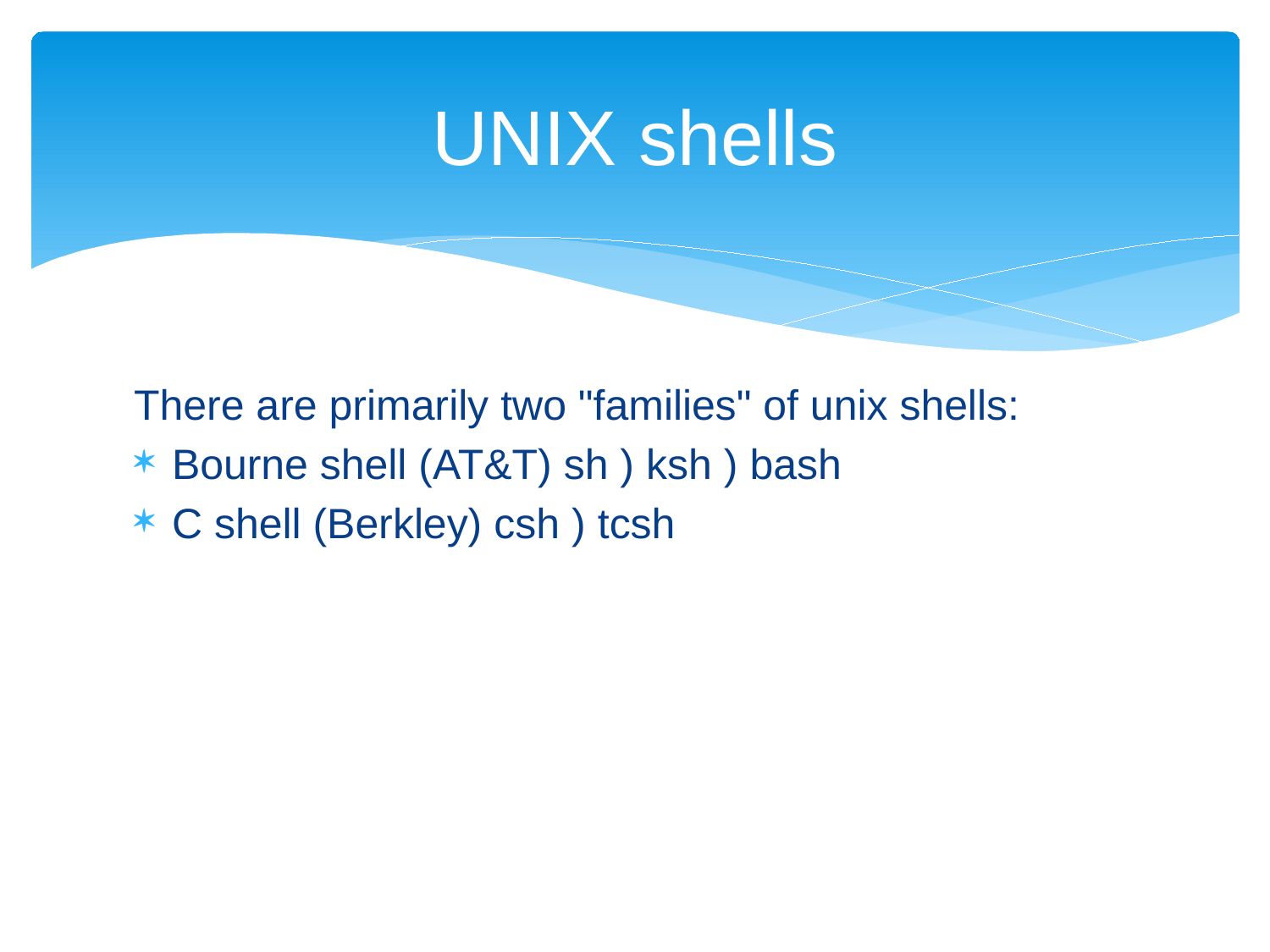

# UNIX shells
There are primarily two "families" of unix shells:
Bourne shell (AT&T) sh ) ksh ) bash
C shell (Berkley) csh ) tcsh